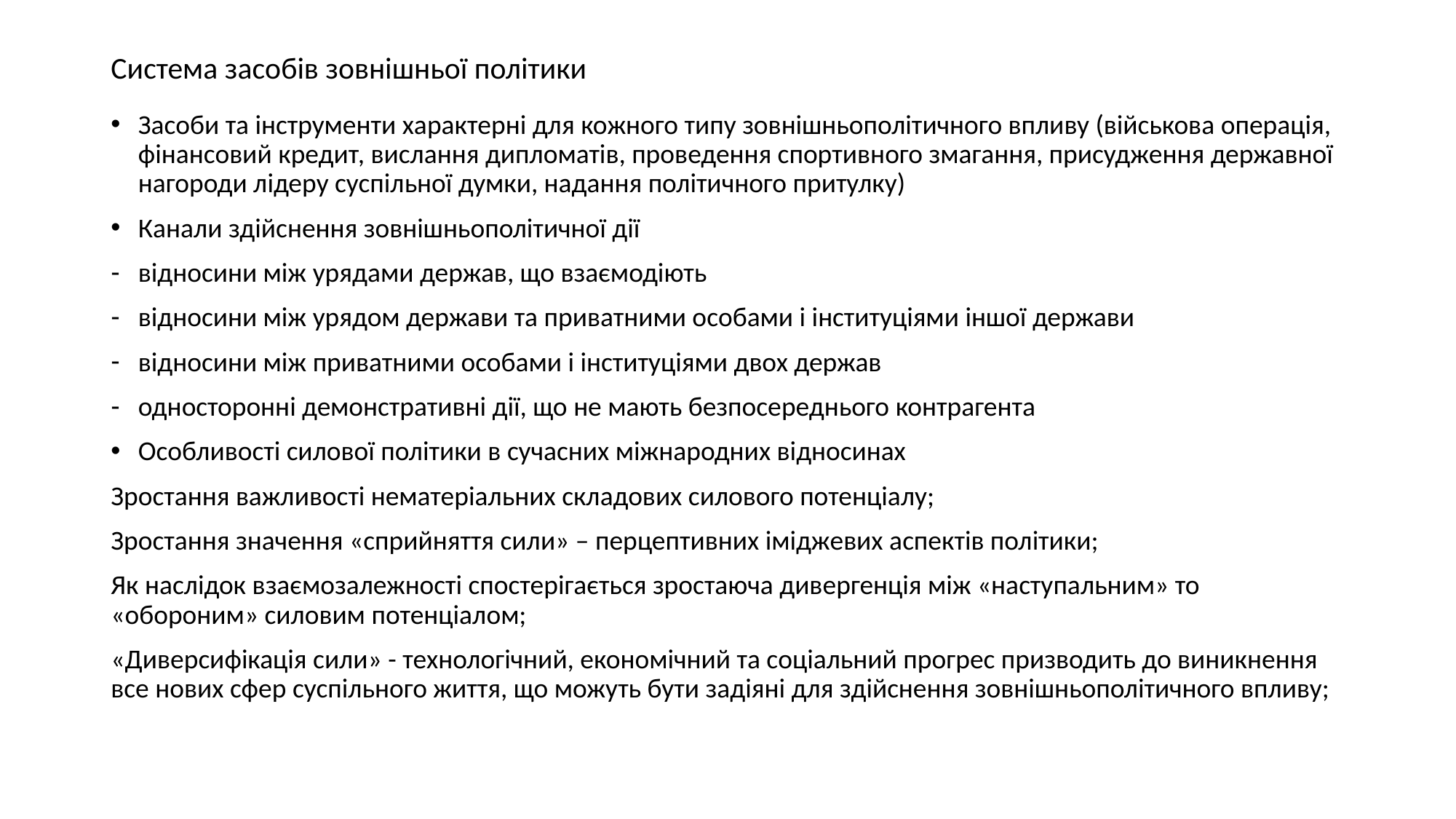

# Система засобів зовнішньої політики
Засоби та інструменти характерні для кожного типу зовнішньополітичного впливу (військова операція, фінансовий кредит, вислання дипломатів, проведення спортивного змагання, присудження державної нагороди лідеру суспільної думки, надання політичного притулку)
Канали здійснення зовнішньополітичної дії
відносини між урядами держав, що взаємодіють
відносини між урядом держави та приватними особами і інституціями іншої держави
відносини між приватними особами і інституціями двох держав
односторонні демонстративні дії, що не мають безпосереднього контрагента
Особливості силової політики в сучасних міжнародних відносинах
Зростання важливості нематеріальних складових силового потенціалу;
Зростання значення «сприйняття сили» – перцептивних іміджевих аспектів політики;
Як наслідок взаємозалежності спостерігається зростаюча дивергенція між «наступальним» то «обороним» силовим потенціалом;
«Диверсифікація сили» - технологічний, економічний та соціальний прогрес призводить до виникнення все нових сфер суспільного життя, що можуть бути задіяні для здійснення зовнішньополітичного впливу;